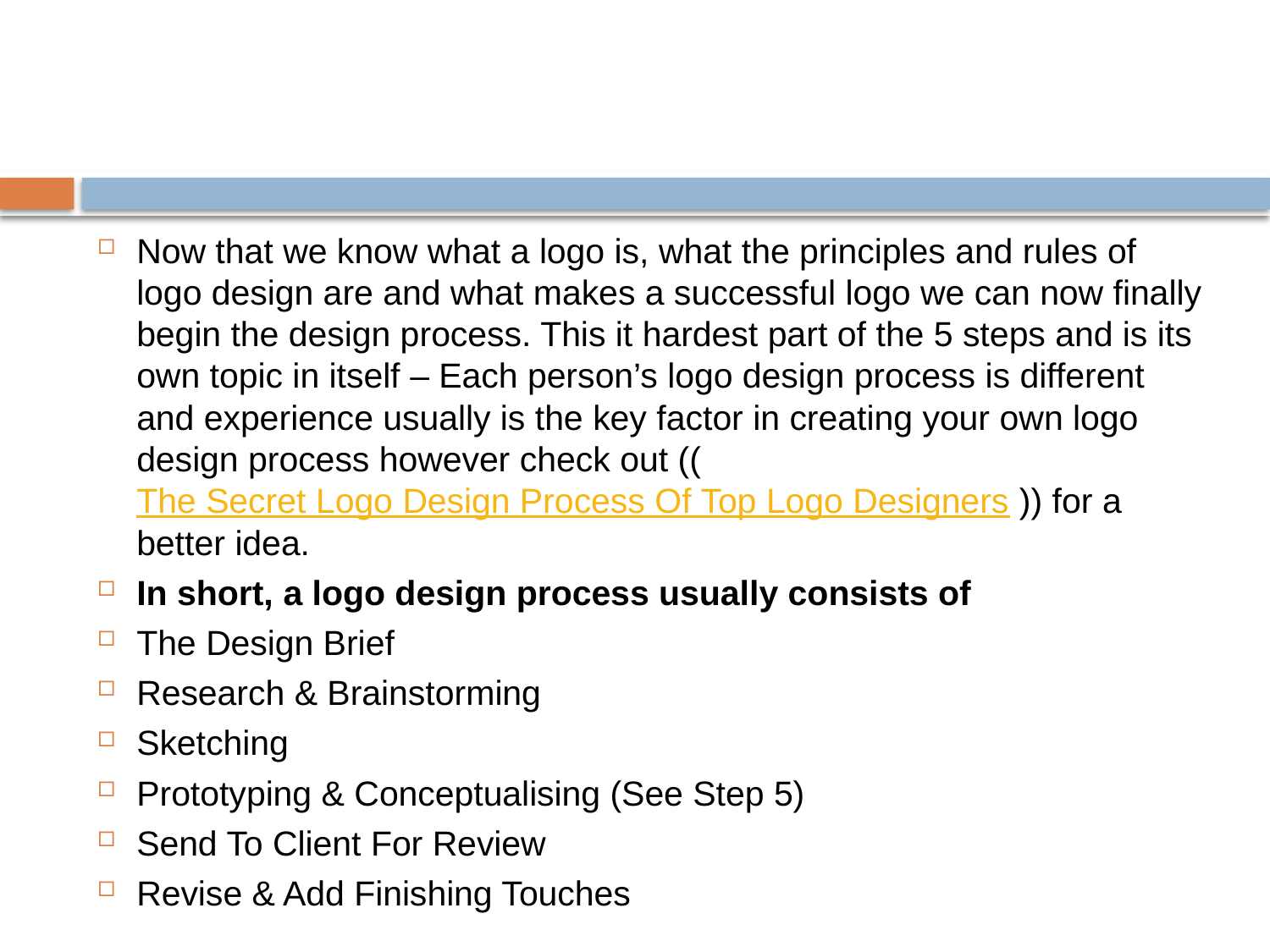

#
Now that we know what a logo is, what the principles and rules of logo design are and what makes a successful logo we can now finally begin the design process. This it hardest part of the 5 steps and is its own topic in itself – Each person’s logo design process is different and experience usually is the key factor in creating your own logo design process however check out ((The Secret Logo Design Process Of Top Logo Designers )) for a better idea.
In short, a logo design process usually consists of
The Design Brief
Research & Brainstorming
Sketching
Prototyping & Conceptualising (See Step 5)
Send To Client For Review
Revise & Add Finishing Touches